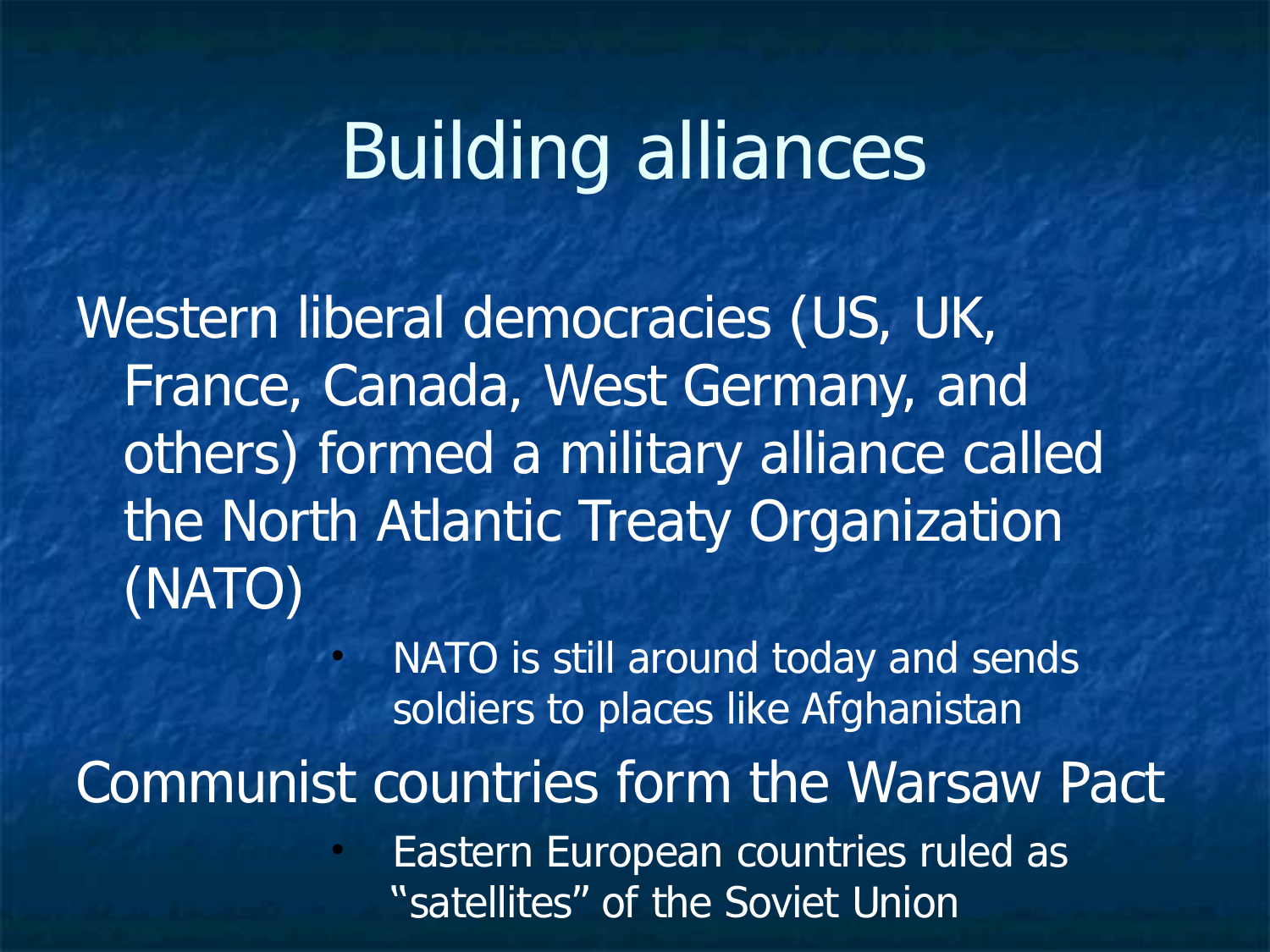

Building alliances
Western liberal democracies (US, UK, France, Canada, West Germany, and others) formed a military alliance called the North Atlantic Treaty Organization (NATO)
NATO is still around today and sends soldiers to places like Afghanistan
Communist countries form the Warsaw Pact
Eastern European countries ruled as “satellites” of the Soviet Union